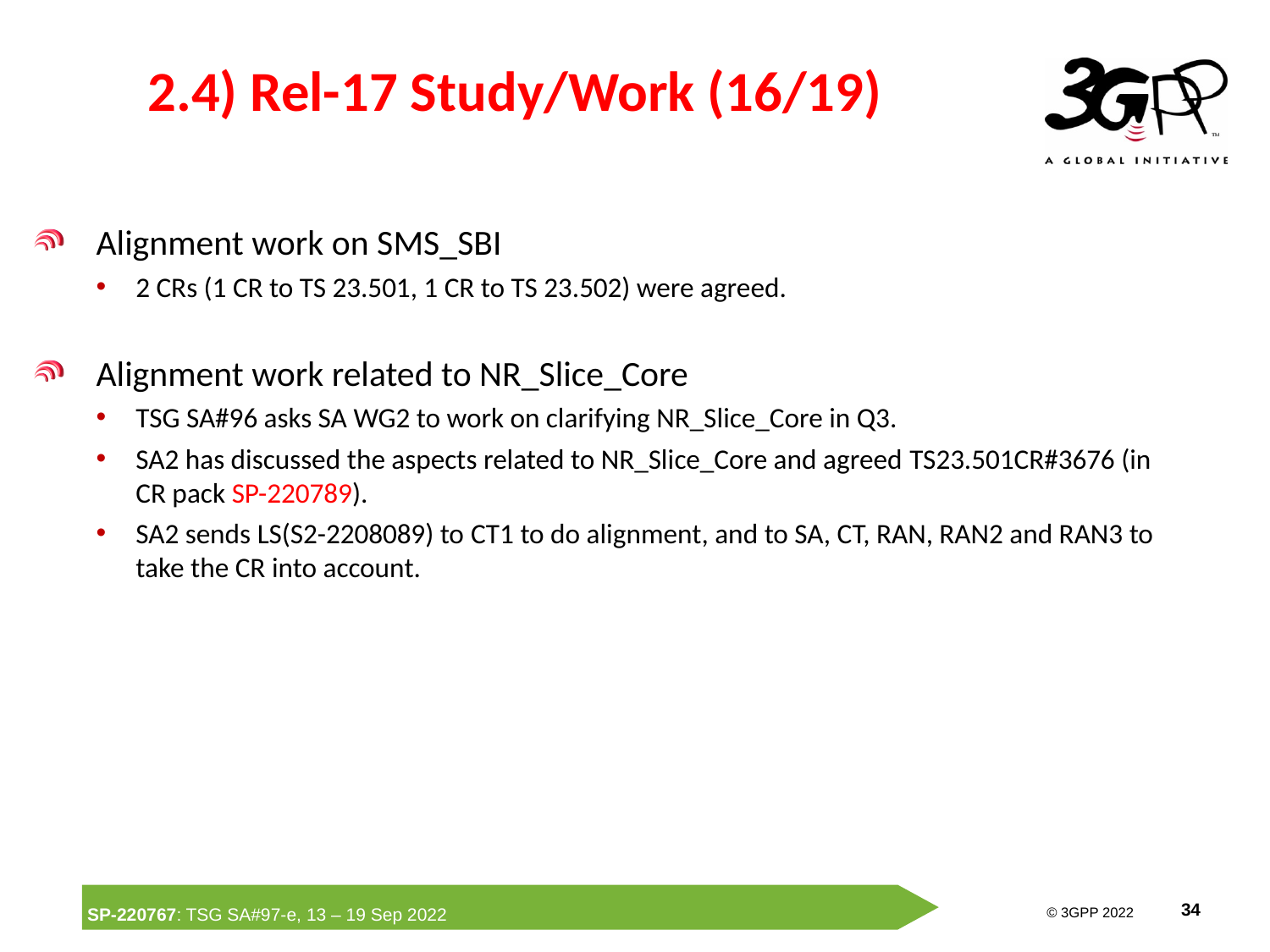

# 2.4) Rel-17 Study/Work (16/19)
Alignment work on SMS_SBI
2 CRs (1 CR to TS 23.501, 1 CR to TS 23.502) were agreed.

Alignment work related to NR_Slice_Core
TSG SA#96 asks SA WG2 to work on clarifying NR_Slice_Core in Q3.
SA2 has discussed the aspects related to NR_Slice_Core and agreed TS23.501CR#3676 (in CR pack SP-220789).
SA2 sends LS(S2-2208089) to CT1 to do alignment, and to SA, CT, RAN, RAN2 and RAN3 to take the CR into account.